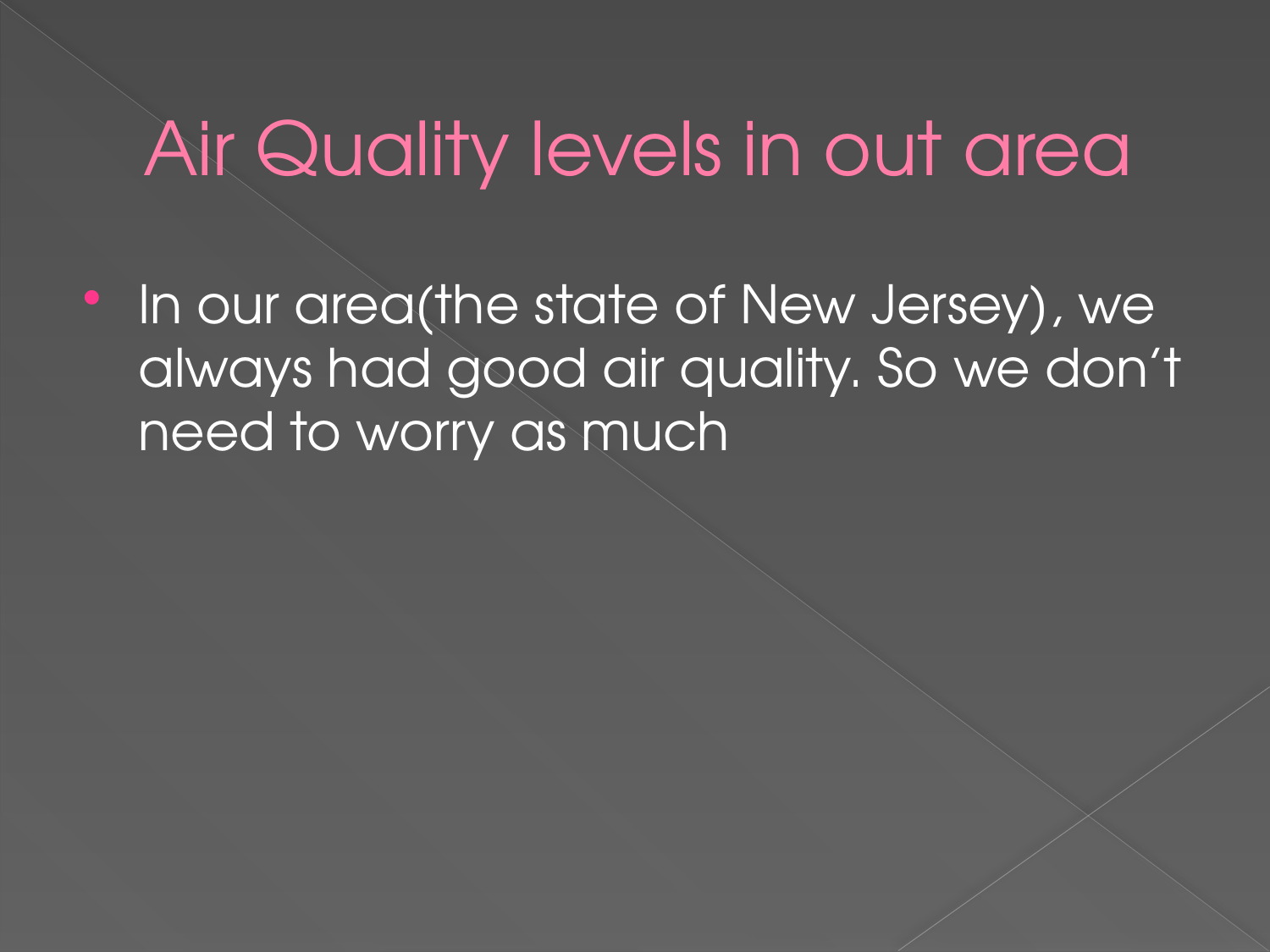

# Air Quality levels in out area
In our area(the state of New Jersey), we always had good air quality. So we don’t need to worry as much